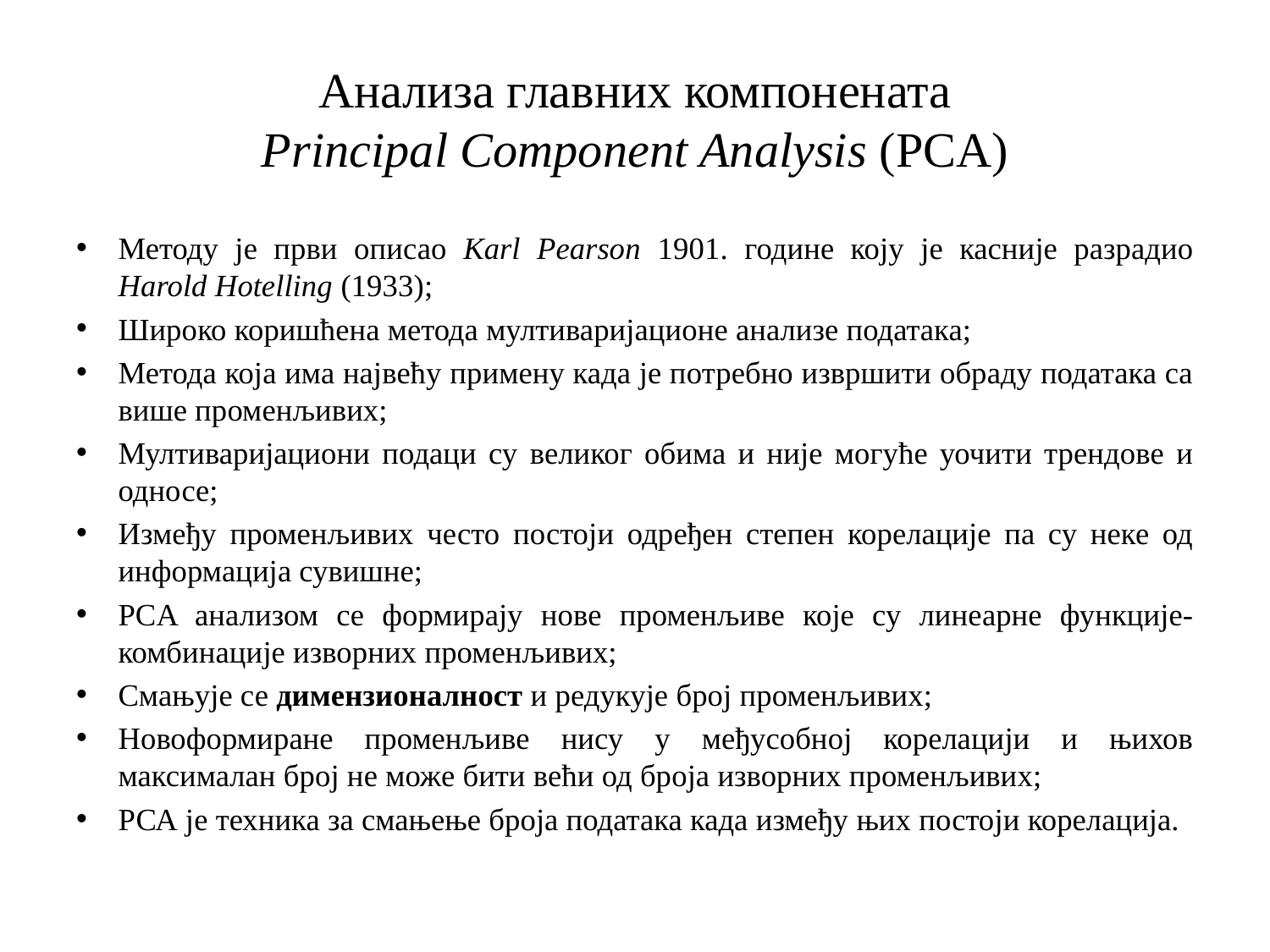

# Анализа главних компонената Principal Component Analysis (PCA)
Методу је први описао Karl Pearson 1901. године коју је касније разрадио Harold Hotelling (1933);
Широко коришћена метода мултиваријационе анализе података;
Метода која има највећу примену када је потребно извршити обраду података са више променљивих;
Мултиваријациони подаци су великог обима и није могуће уочити трендове и односе;
Између променљивих често постоји одређен степен корелације па су неке од информација сувишне;
PCA анализом се формирају нове променљиве које су линеарне функције-комбинације изворних променљивих;
Смањује се димензионалност и редукује број променљивих;
Новоформиране променљиве нису у међусобној корелацији и њихов максималан број не може бити већи од броја изворних променљивих;
РСА је техника за смањење броја података када између њих постоји корелација.